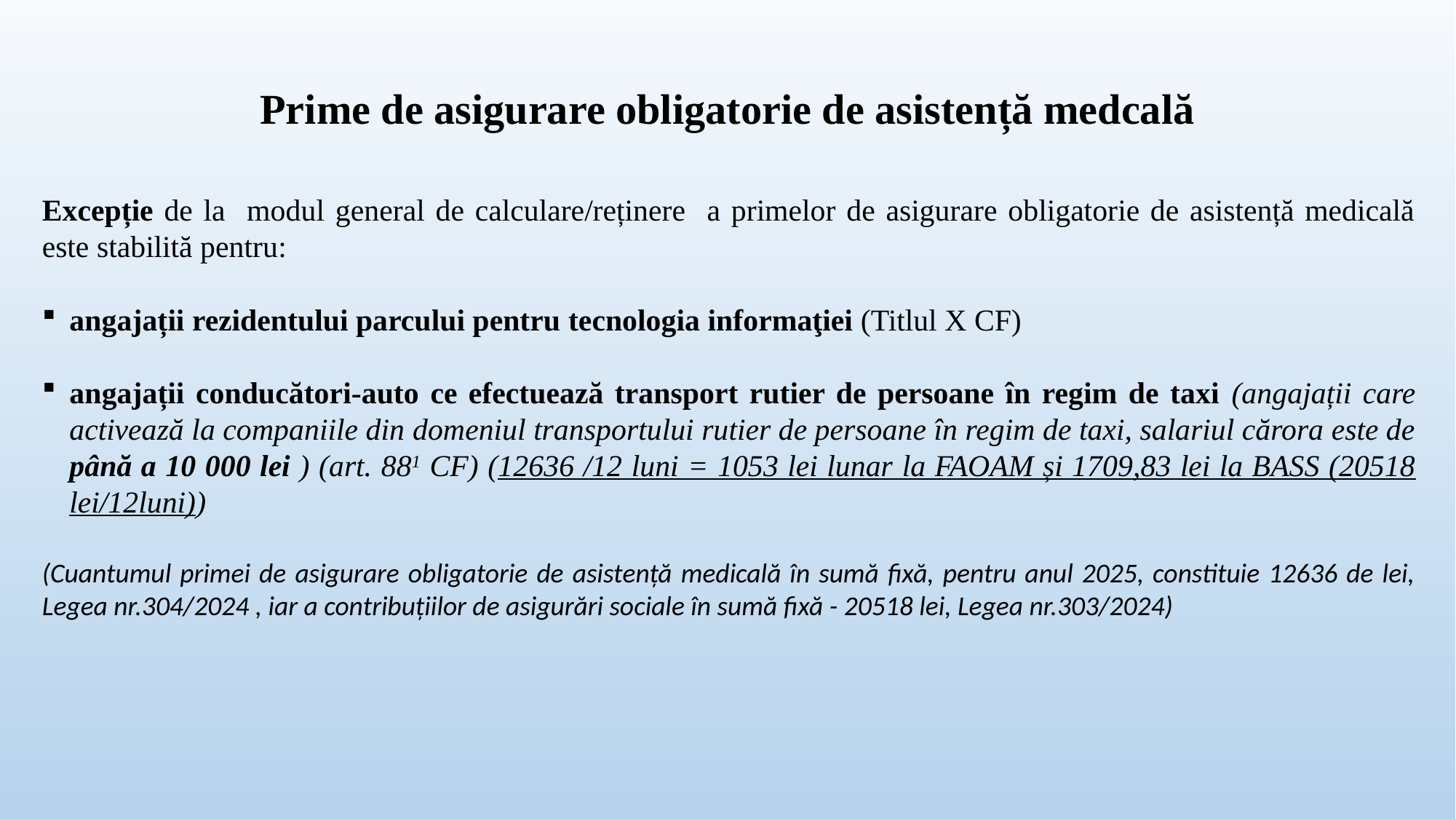

# Prime de asigurare obligatorie de asistență medcală
Excepție de la  modul general de calculare/reținere  a primelor de asigurare obligatorie de asistență medicală este stabilită pentru:

angajații rezidentului parcului pentru tecnologia informaţiei (Titlul X CF)

angajații conducători-auto ce efectuează transport rutier de persoane în regim de taxi (angajații care activează la companiile din domeniul transportului rutier de persoane în regim de taxi, salariul cărora este de până a 10 000 lei ) (art. 881 CF) (12636 /12 luni = 1053 lei lunar la FAOAM și 1709,83 lei la BASS (20518 lei/12luni))

(Cuantumul primei de asigurare obligatorie de asistență medicală în sumă fixă, pentru anul 2025, constituie 12636 de lei, Legea nr.304/2024 , iar a contribuțiilor de asigurări sociale în sumă fixă - 20518 lei, Legea nr.303/2024)